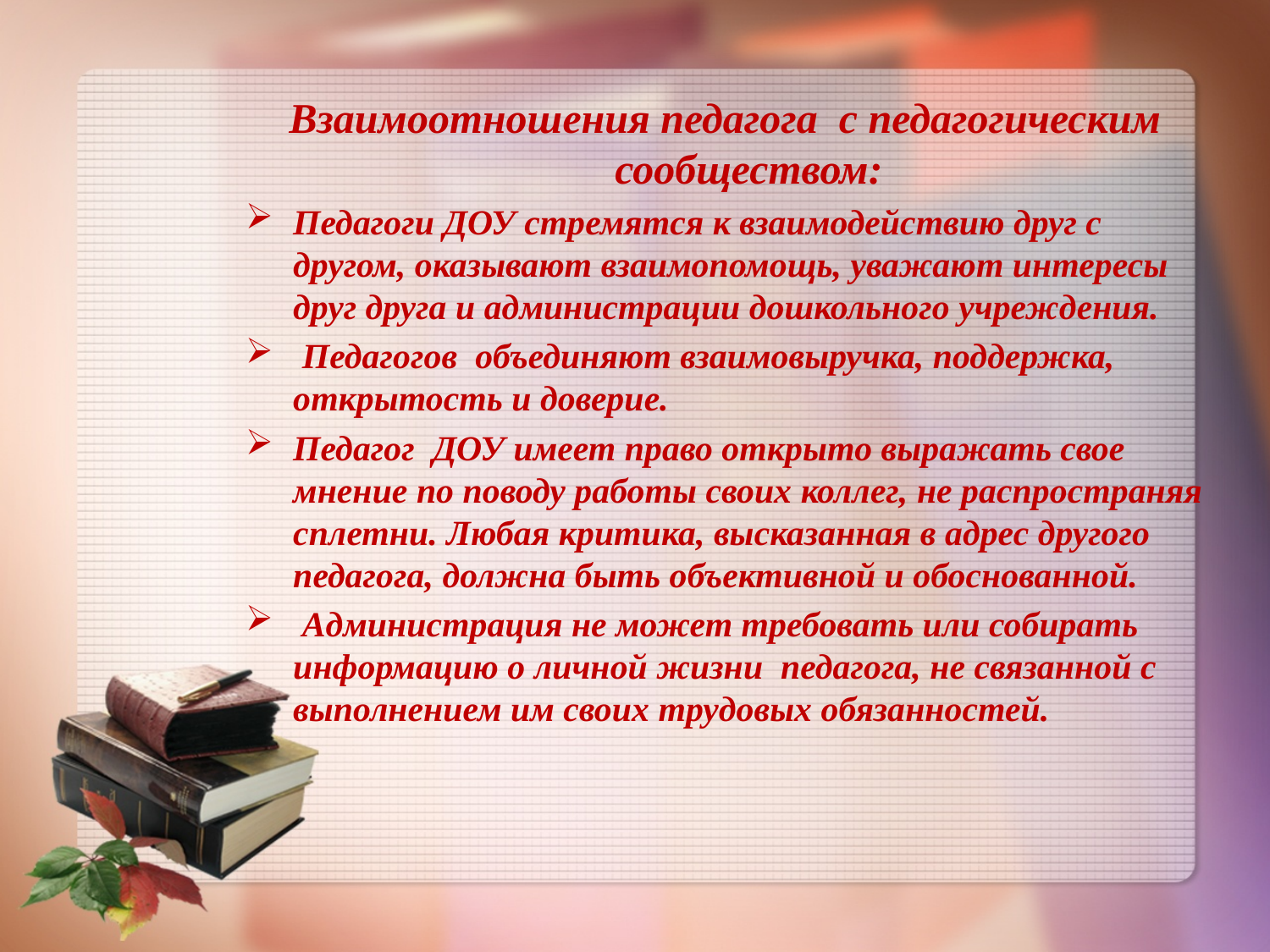

Взаимоотношения педагога  с педагогическим сообществом:
Педагоги ДОУ стремятся к взаимодействию друг с другом, оказывают взаимопомощь, уважают интересы друг друга и администрации дошкольного учреждения.
 Педагогов  объединяют взаимовыручка, поддержка, открытость и доверие.
Педагог  ДОУ имеет право открыто выражать свое мнение по поводу работы своих коллег, не распространяя сплетни. Любая критика, высказанная в адрес другого педагога, должна быть объективной и обоснованной.
 Администрация не может требовать или собирать информацию о личной жизни  педагога, не связанной с выполнением им своих трудовых обязанностей.